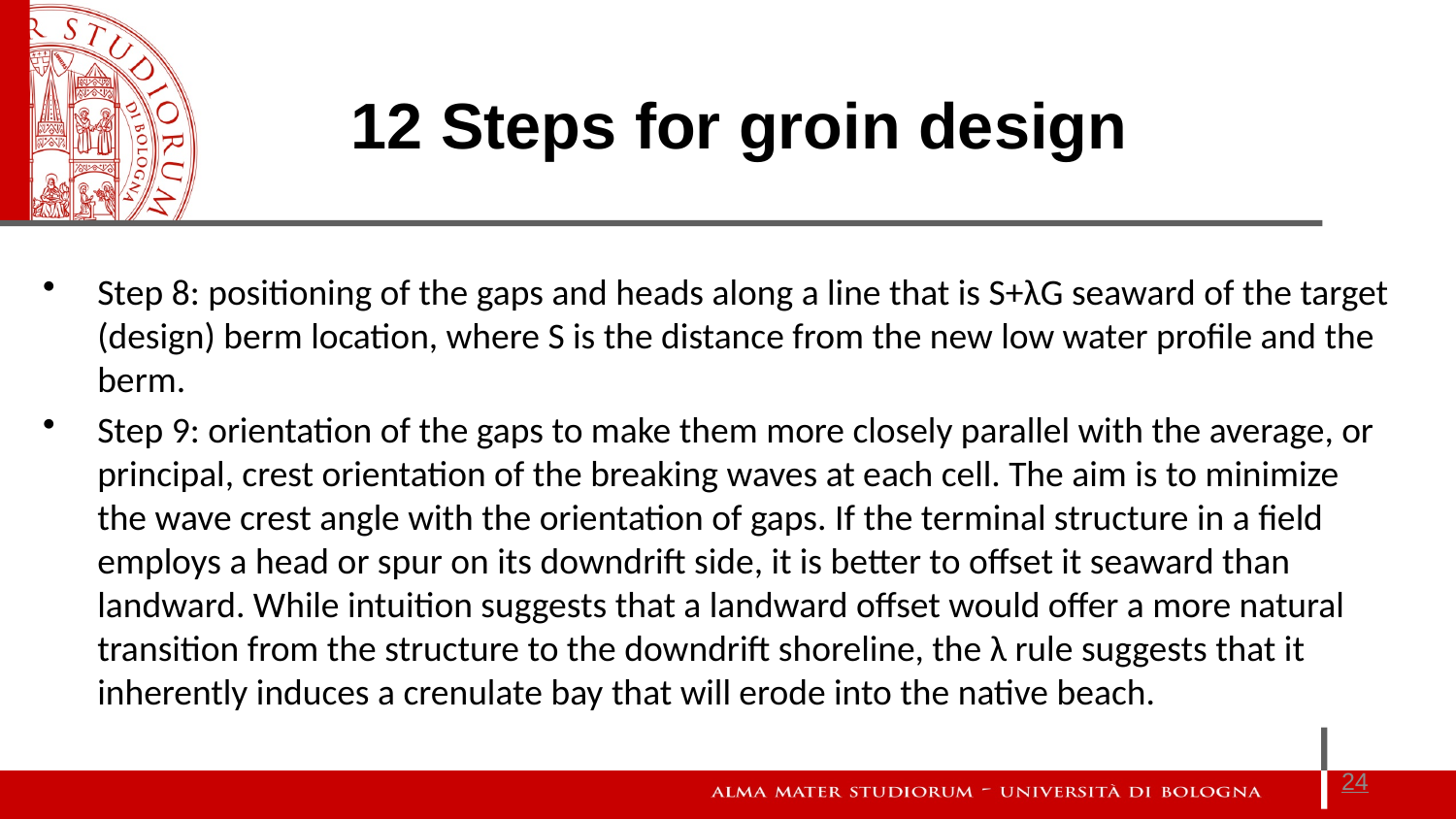

12 Steps for groin design
Step 8: positioning of the gaps and heads along a line that is S+λG seaward of the target (design) berm location, where S is the distance from the new low water profile and the berm.
Step 9: orientation of the gaps to make them more closely parallel with the average, or principal, crest orientation of the breaking waves at each cell. The aim is to minimize the wave crest angle with the orientation of gaps. If the terminal structure in a field employs a head or spur on its downdrift side, it is better to offset it seaward than landward. While intuition suggests that a landward offset would offer a more natural transition from the structure to the downdrift shoreline, the λ rule suggests that it inherently induces a crenulate bay that will erode into the native beach.
24